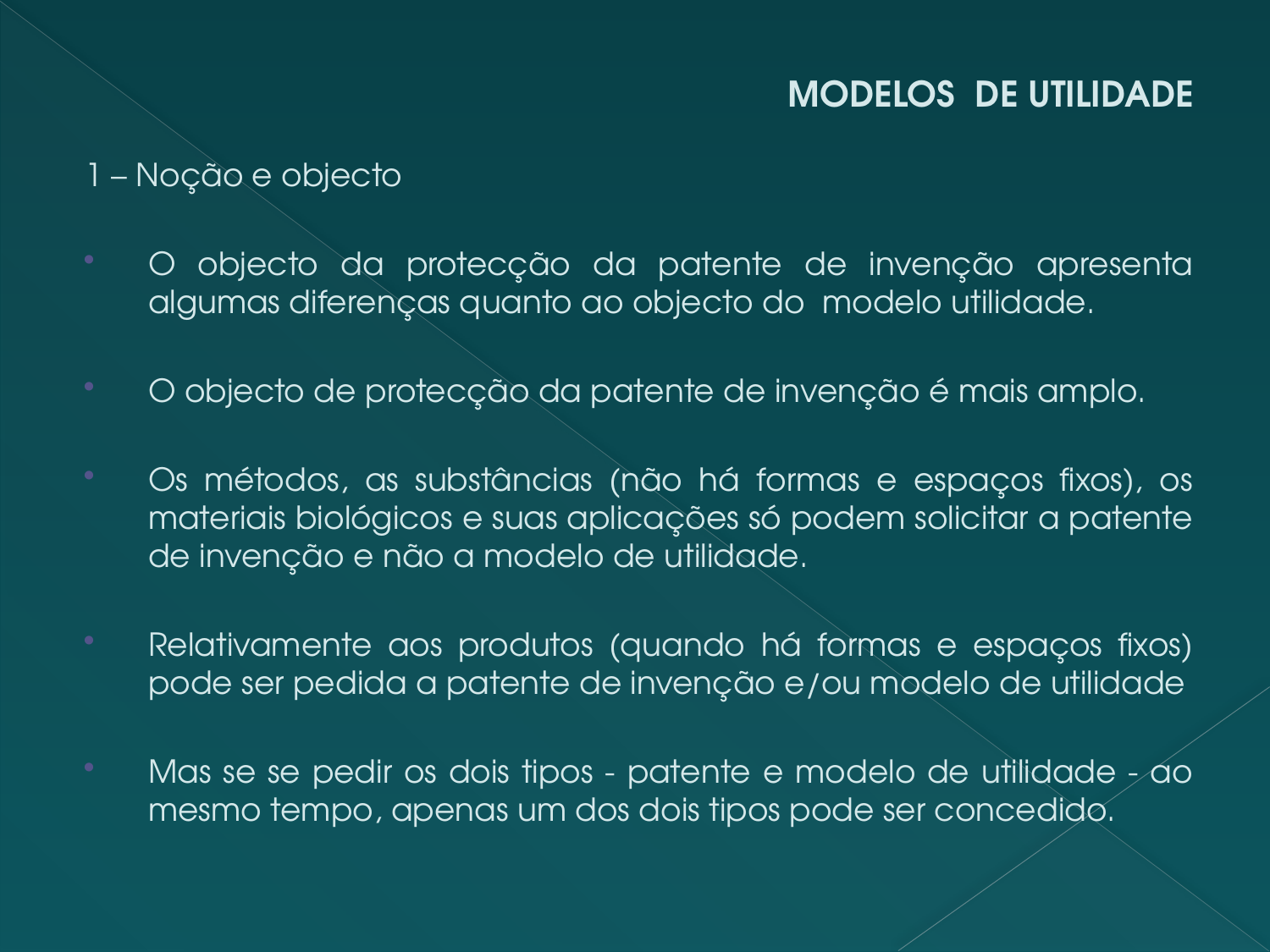

# MODELOS  DE UTILIDADE
1 – Noção e objecto

O objecto da protecção da patente de invenção apresenta algumas diferenças quanto ao objecto do  modelo utilidade.

O objecto de protecção da patente de invenção é mais amplo.

Os métodos, as substâncias (não há formas e espaços fixos), os materiais biológicos e suas aplicações só podem solicitar a patente de invenção e não a modelo de utilidade.

Relativamente aos produtos (quando há formas e espaços fixos) pode ser pedida a patente de invenção e/ou modelo de utilidade

Mas se se pedir os dois tipos - patente e modelo de utilidade - ao mesmo tempo, apenas um dos dois tipos pode ser concedido.